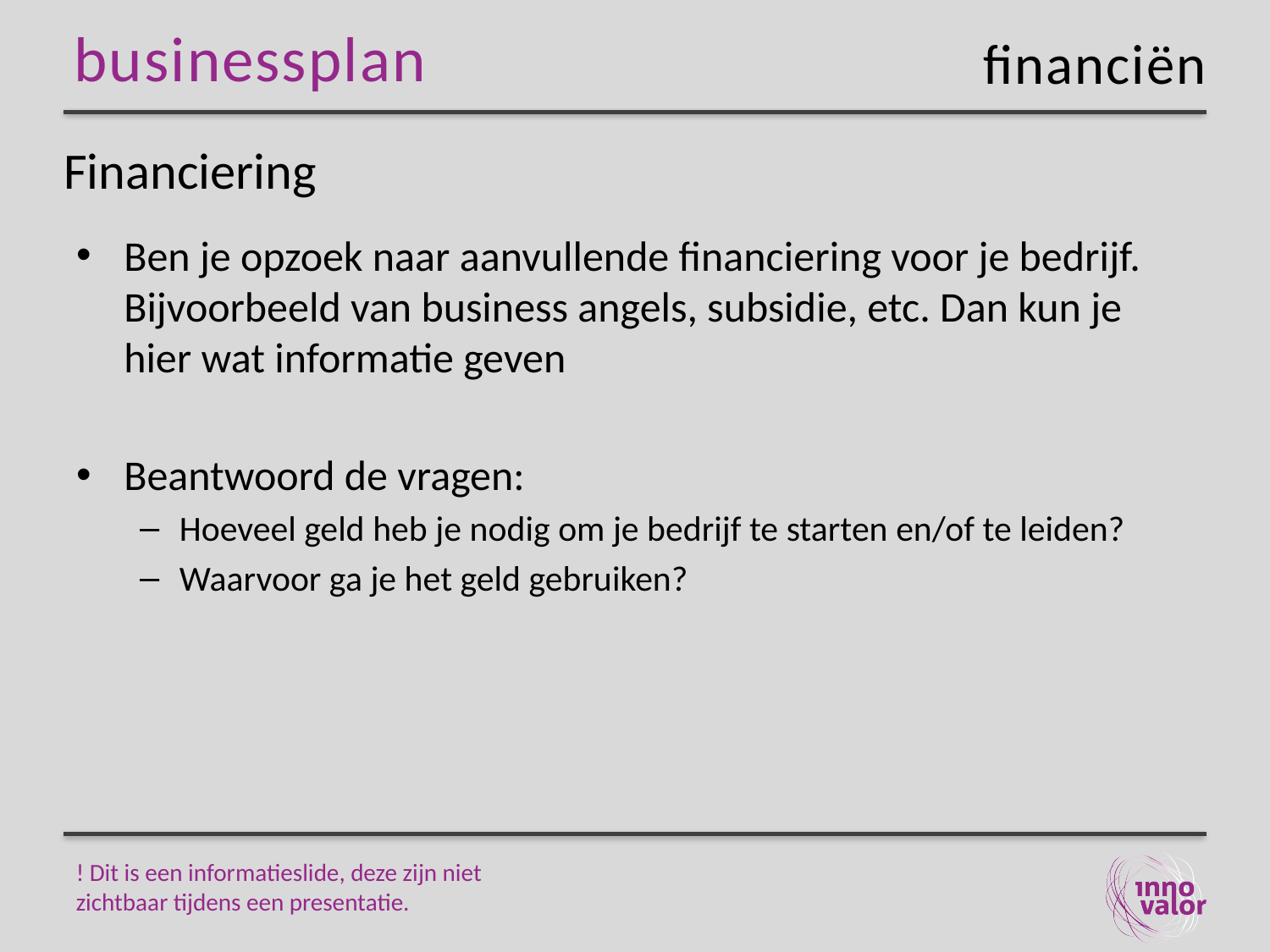

financiën
# Financiering
Ben je opzoek naar aanvullende financiering voor je bedrijf. Bijvoorbeeld van business angels, subsidie, etc. Dan kun je hier wat informatie geven

Beantwoord de vragen:
Hoeveel geld heb je nodig om je bedrijf te starten en/of te leiden?
Waarvoor ga je het geld gebruiken?
! Dit is een informatieslide, deze zijn niet zichtbaar tijdens een presentatie.